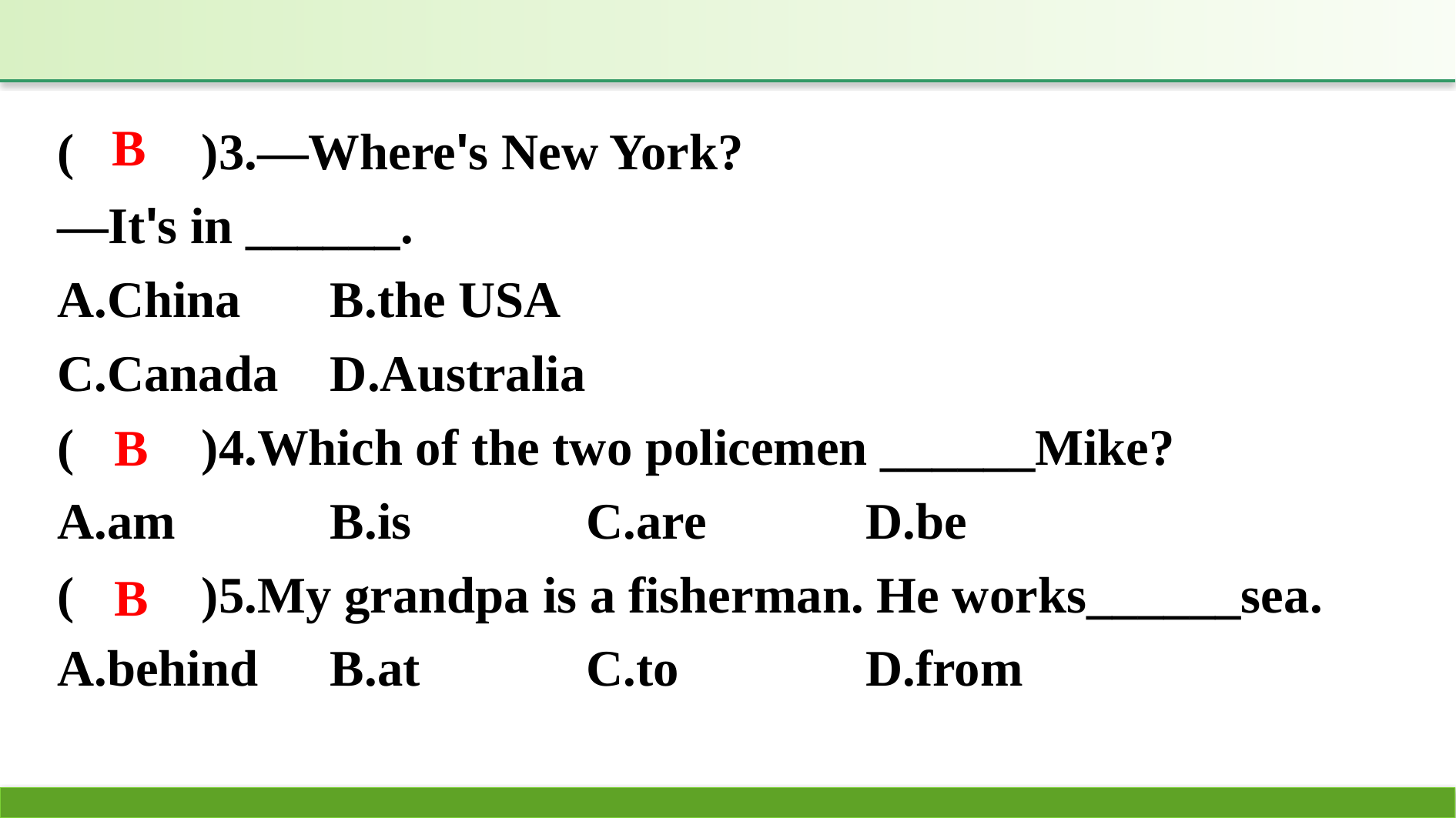

(　　)3.—Where's New York?
—It's in ______.
A.China	B.the USA
C.Canada	D.Australia
(　　)4.Which of the two policemen ______Mike?
A.am		B.is		C.are		D.be
(　　)5.My grandpa is a fisherman. He works______sea.
A.behind	B.at		C.to		D.from
B
B
B